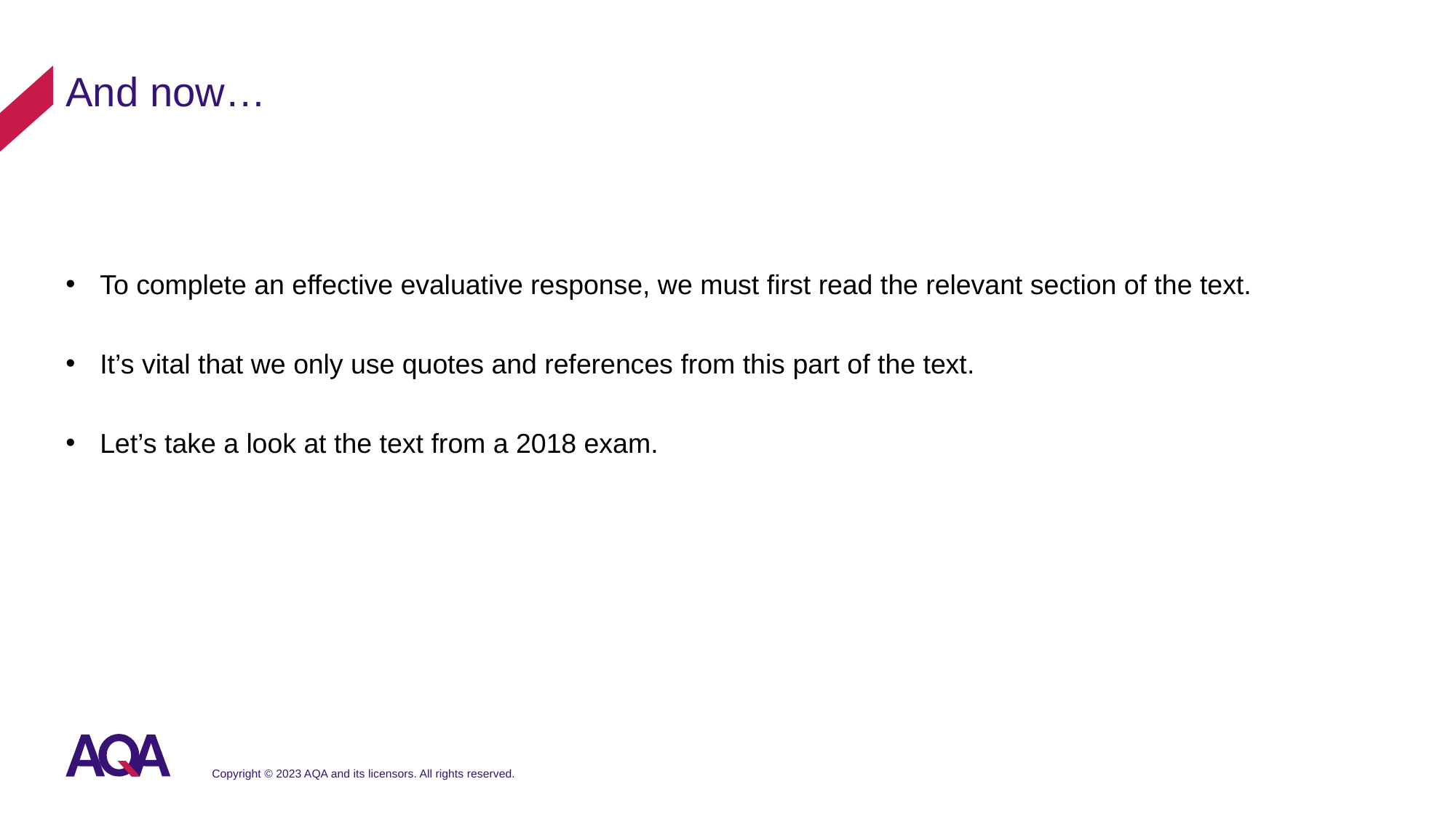

# And now…
To complete an effective evaluative response, we must first read the relevant section of the text.
It’s vital that we only use quotes and references from this part of the text.
Let’s take a look at the text from a 2018 exam.

Copyright © 2023 AQA and its licensors. All rights reserved.